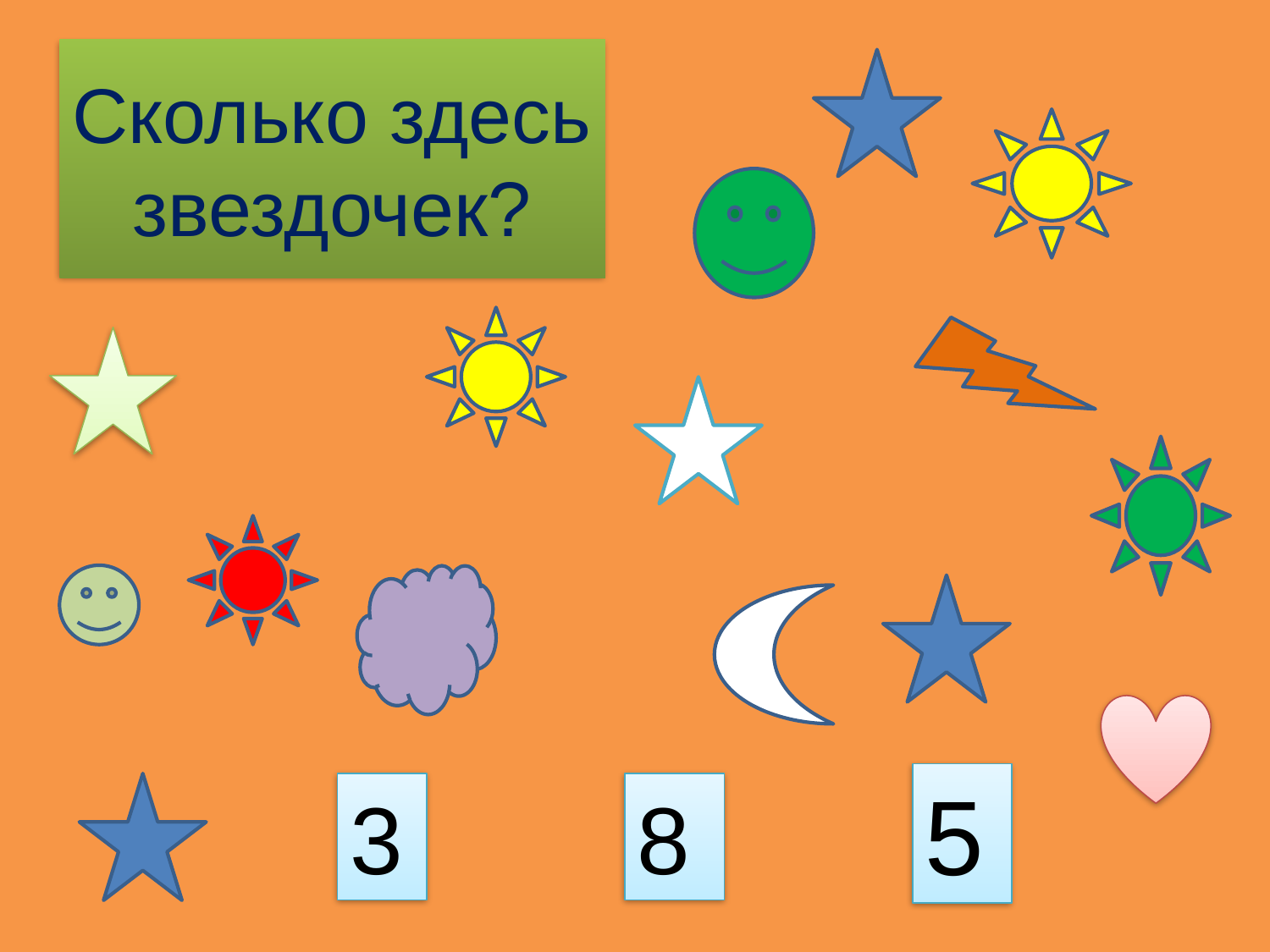

# Сколько здесь звездочек?

5

3
8